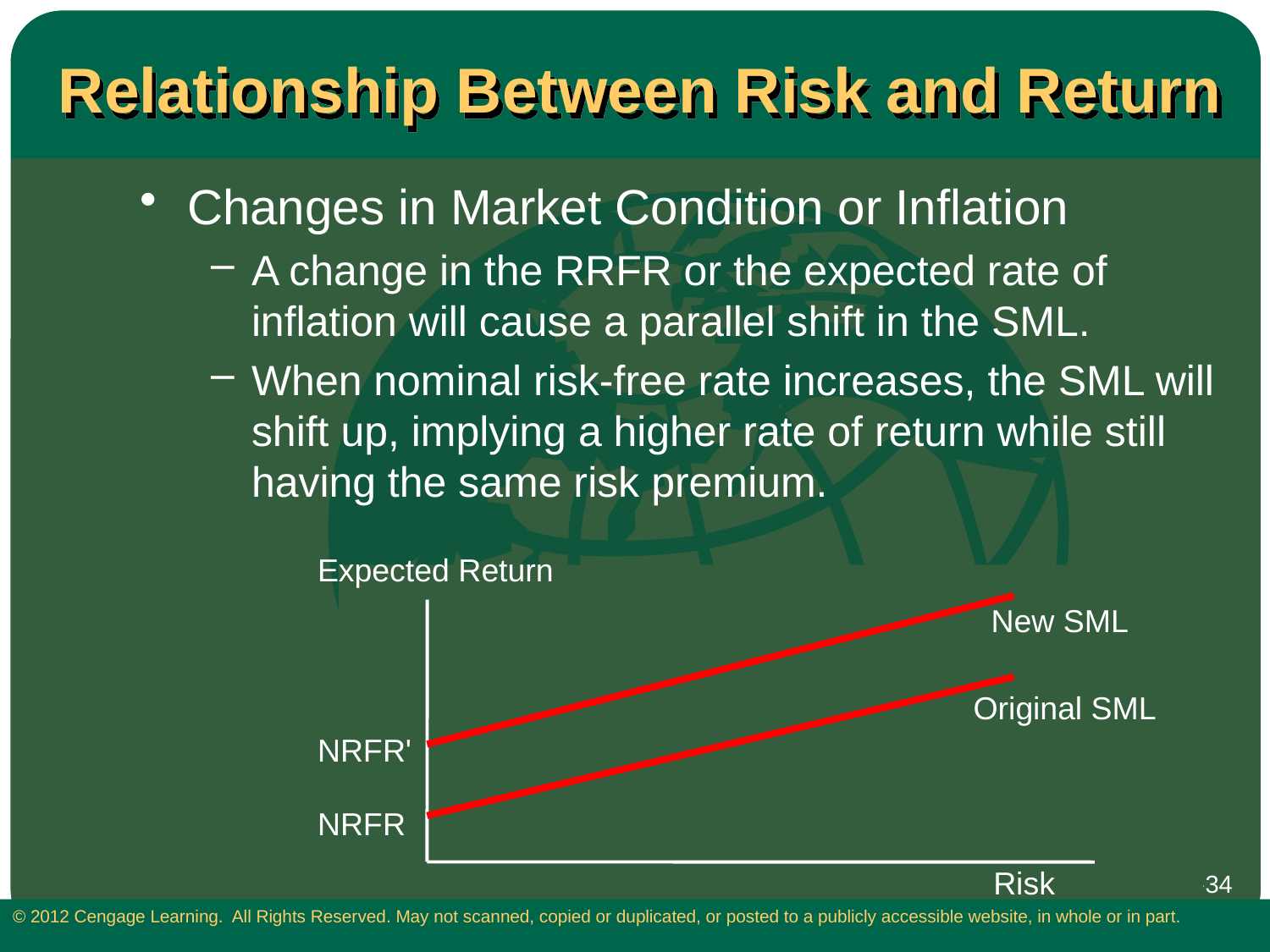

# Relationship Between Risk and Return
Changes in Market Condition or Inflation
A change in the RRFR or the expected rate of inflation will cause a parallel shift in the SML.
When nominal risk-free rate increases, the SML will shift up, implying a higher rate of return while still having the same risk premium.
Expected Return

New SML

Original SML
NRFR'
NRFR

Risk
1-34
© 2012 Cengage Learning.  All Rights Reserved. May not scanned, copied or duplicated, or posted to a publicly accessible website, in whole or in part.